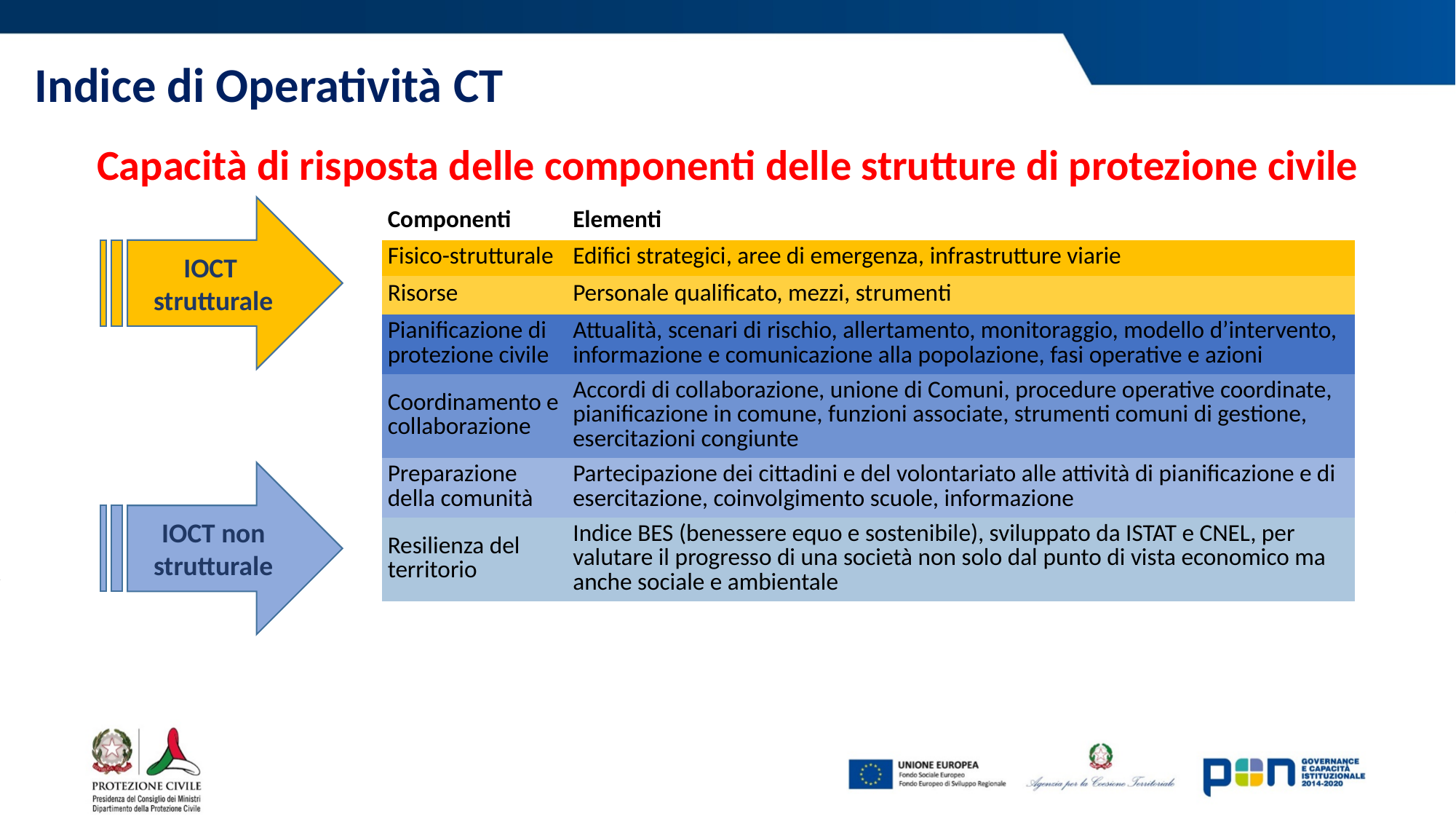

# Indice di Operatività CT
Capacità di risposta delle componenti delle strutture di protezione civile
IOCT
strutturale
| Componenti | Elementi |
| --- | --- |
| Fisico-strutturale | Edifici strategici, aree di emergenza, infrastrutture viarie |
| Risorse | Personale qualificato, mezzi, strumenti |
| Pianificazione di protezione civile | Attualità, scenari di rischio, allertamento, monitoraggio, modello d’intervento, informazione e comunicazione alla popolazione, fasi operative e azioni |
| Coordinamento e collaborazione | Accordi di collaborazione, unione di Comuni, procedure operative coordinate, pianificazione in comune, funzioni associate, strumenti comuni di gestione, esercitazioni congiunte |
| Preparazione della comunità | Partecipazione dei cittadini e del volontariato alle attività di pianificazione e di esercitazione, coinvolgimento scuole, informazione |
| Resilienza del territorio | Indice BES (benessere equo e sostenibile), sviluppato da ISTAT e CNEL, per valutare il progresso di una società non solo dal punto di vista economico ma anche sociale e ambientale |
IOCT non strutturale